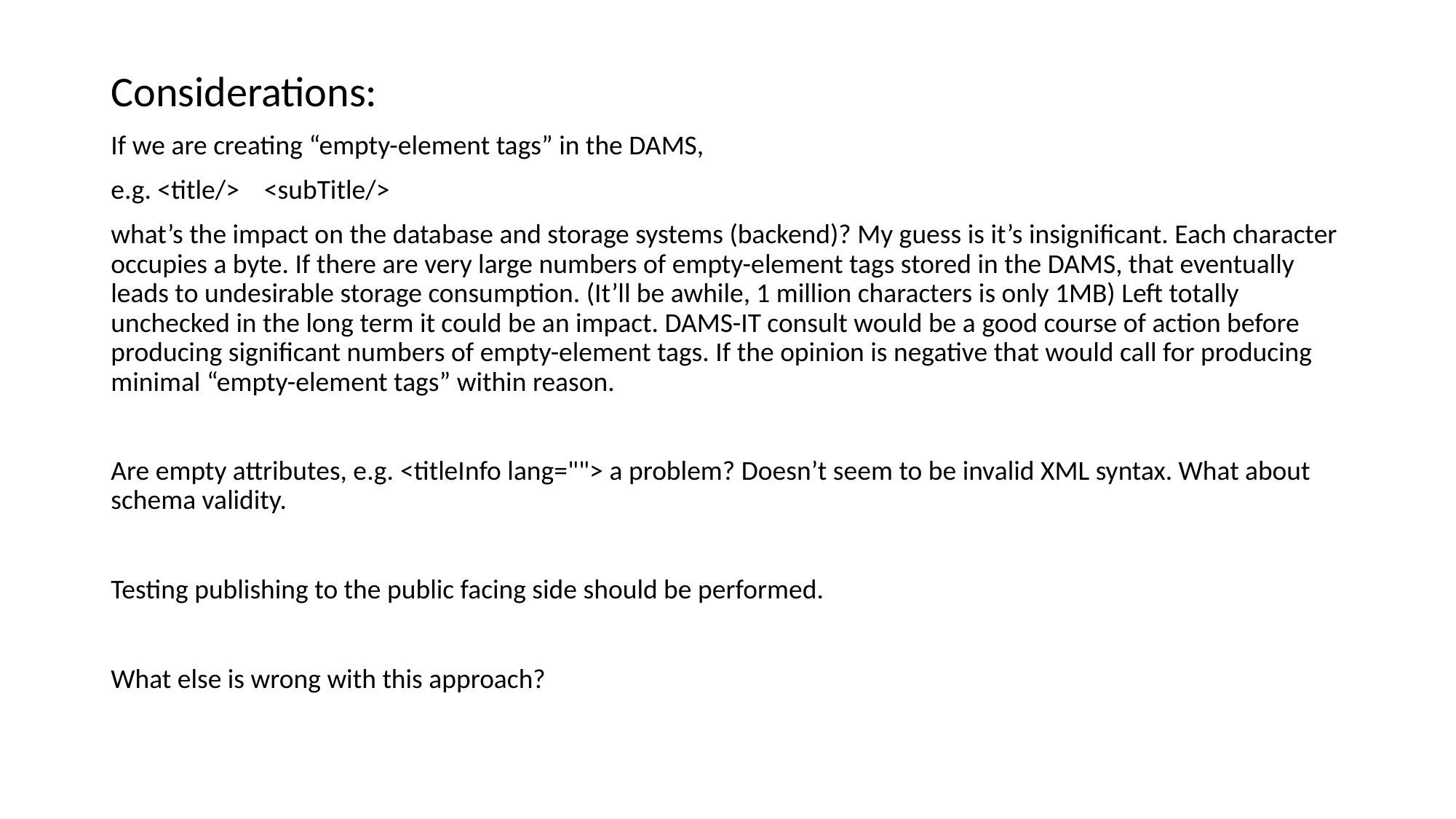

Considerations:
If we are creating “empty-element tags” in the DAMS,
e.g. <title/>    <subTitle/>
what’s the impact on the database and storage systems (backend)? My guess is it’s insignificant. Each character occupies a byte. If there are very large numbers of empty-element tags stored in the DAMS, that eventually leads to undesirable storage consumption. (It’ll be awhile, 1 million characters is only 1MB) Left totally unchecked in the long term it could be an impact. DAMS-IT consult would be a good course of action before producing significant numbers of empty-element tags. If the opinion is negative that would call for producing minimal “empty-element tags” within reason.

Are empty attributes, e.g. <titleInfo lang=""> a problem? Doesn’t seem to be invalid XML syntax. What about schema validity.

Testing publishing to the public facing side should be performed.

What else is wrong with this approach?